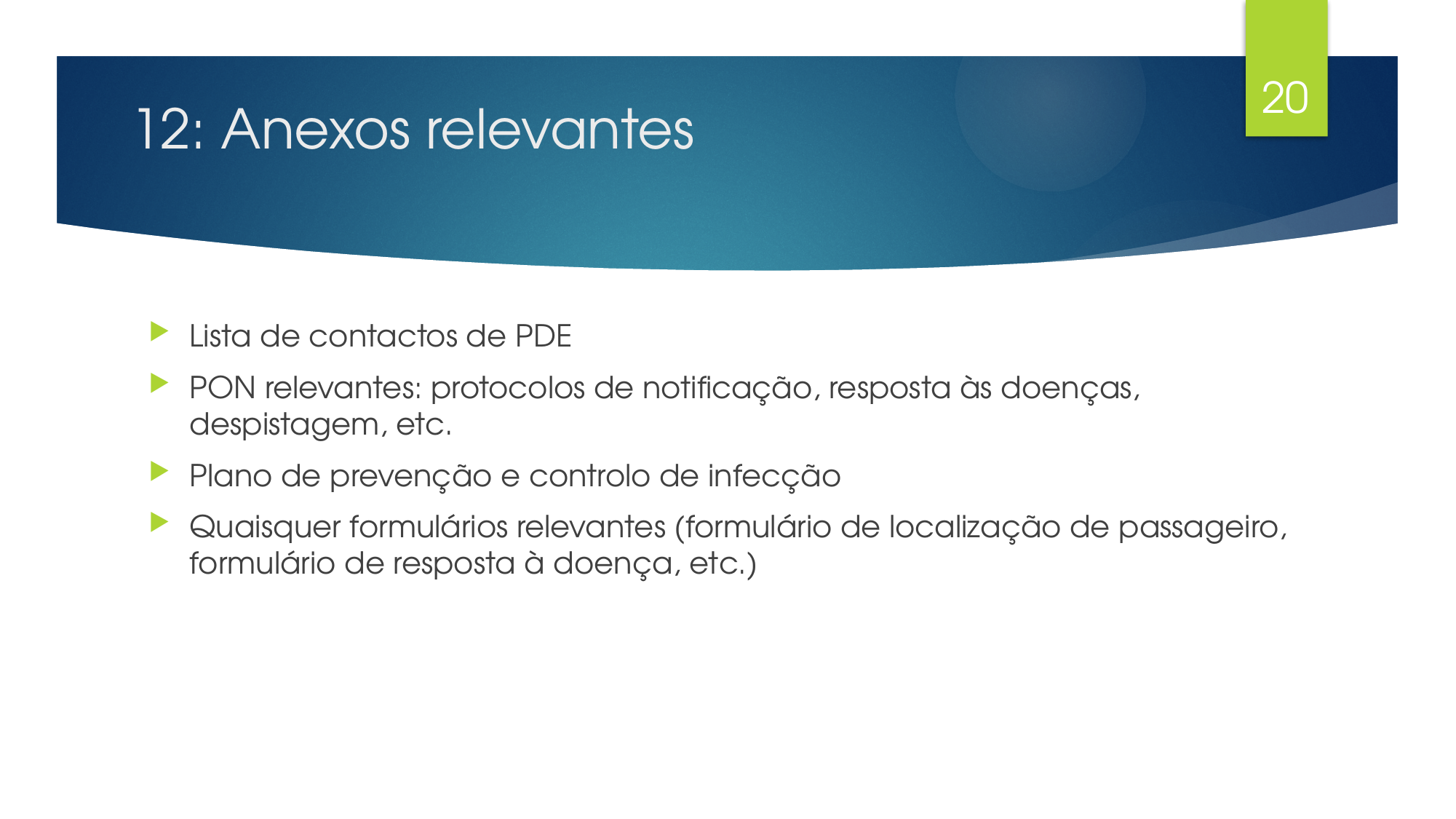

20
# 12: Anexos relevantes
Lista de contactos de PDE
PON relevantes: protocolos de notificação, resposta às doenças, despistagem, etc.
Plano de prevenção e controlo de infecção
Quaisquer formulários relevantes (formulário de localização de passageiro, formulário de resposta à doença, etc.)